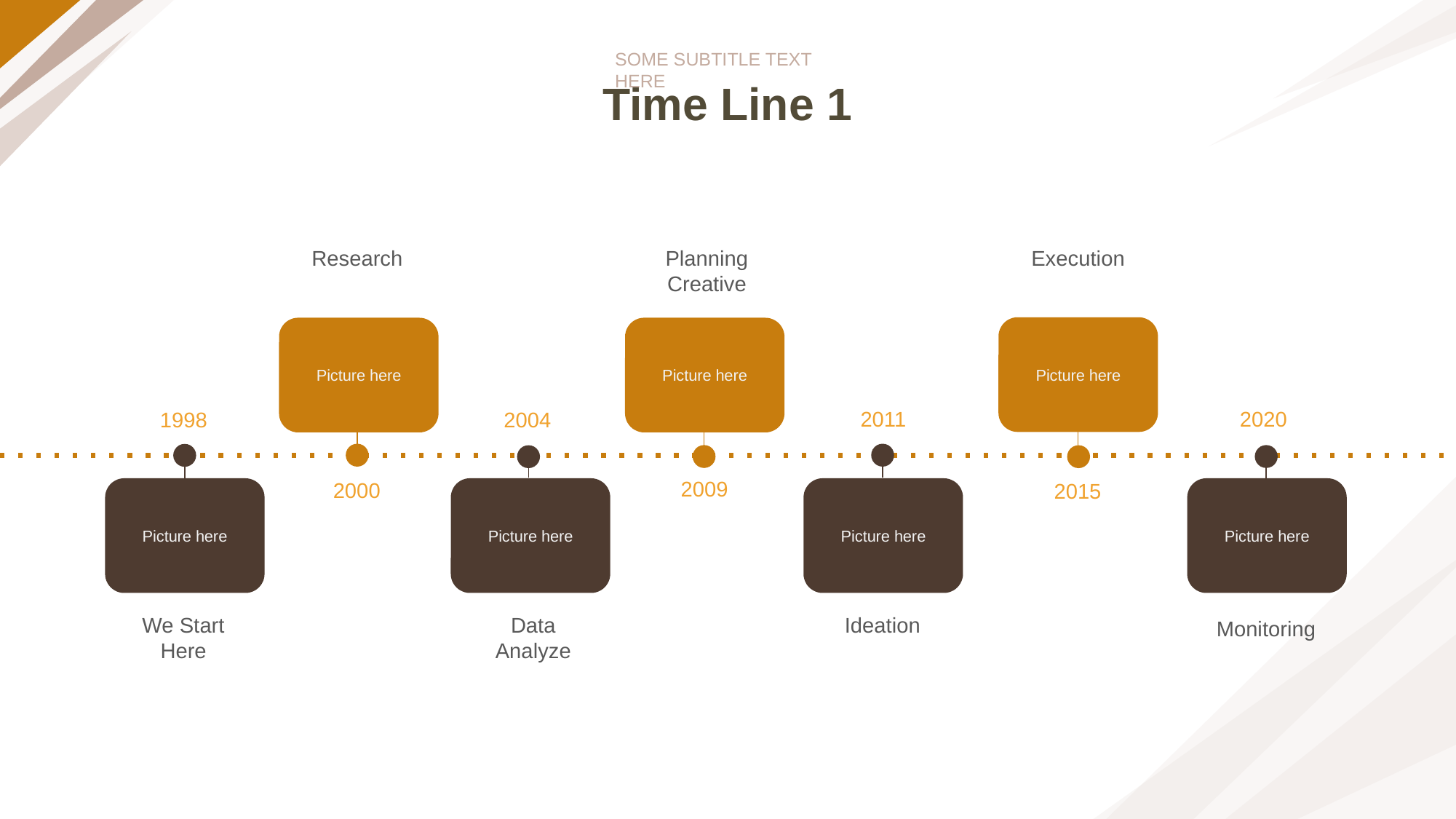

SOME SUBTITLE TEXT HERE
# Time Line 1
Planning
Creative
Research
Execution
Picture here
Picture here
Picture here
2011
2020
1998
2004

Picture here
Ideation
Picture here
Monitoring
2009
2000
2015
Picture here
Picture here
We Start Here
Data Analyze